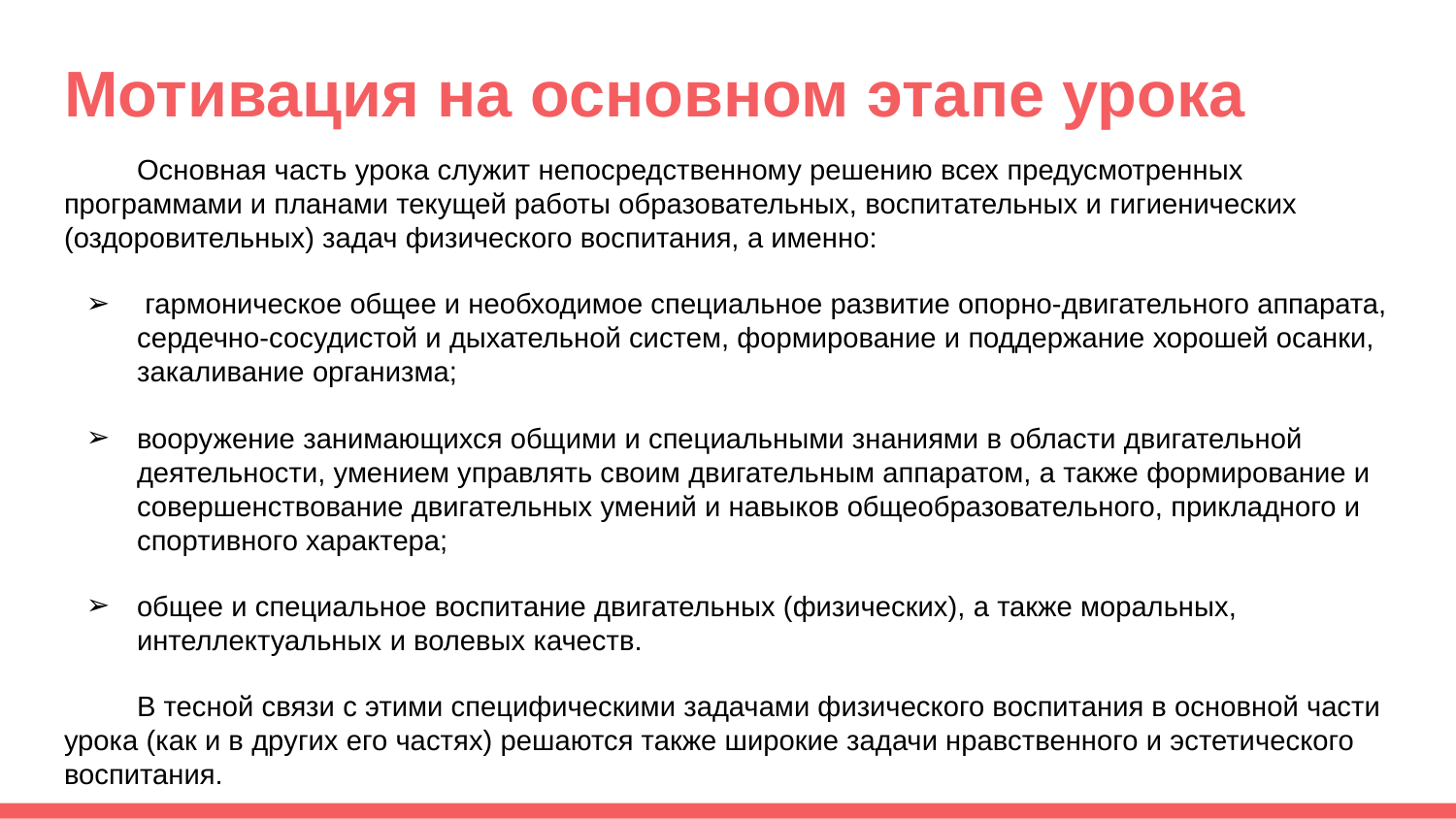

# Мотивация на основном этапе урока
Основная часть урока служит непосредственному решению всех предусмотренных программами и планами текущей работы образовательных, воспитательных и гигиенических (оздоровительных) задач физического воспитания, а именно:
 гармоническое общее и необходимое специальное развитие опорно-двигательного аппарата, сердечно-сосудистой и дыхательной систем, формирование и поддержание хорошей осанки, закаливание организма;
вооружение занимающихся общими и специальными знаниями в области двигательной деятельности, умением управлять своим двигательным аппаратом, а также формирование и совершенствование двигательных умений и навыков общеобразовательного, прикладного и спортивного характера;
общее и специальное воспитание двигательных (физических), а также моральных, интеллектуальных и волевых качеств.
В тесной связи с этими специфическими задачами физического воспитания в основной части урока (как и в других его частях) решаются также широкие задачи нравственного и эстетического воспитания.